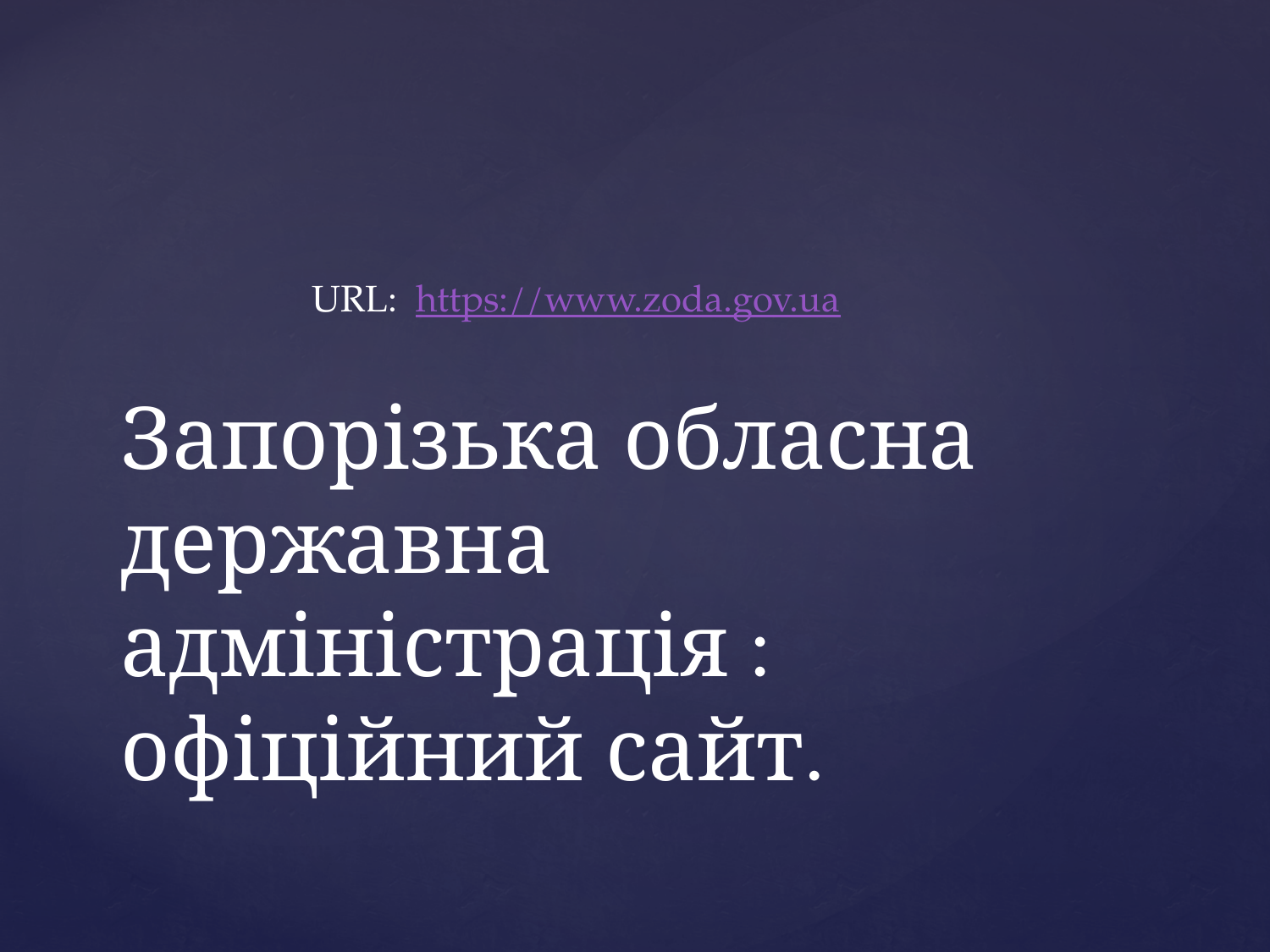

URL:  https://www.zoda.gov.ua

# Запорізька обласна державна адміністрація : офіційний сайт.